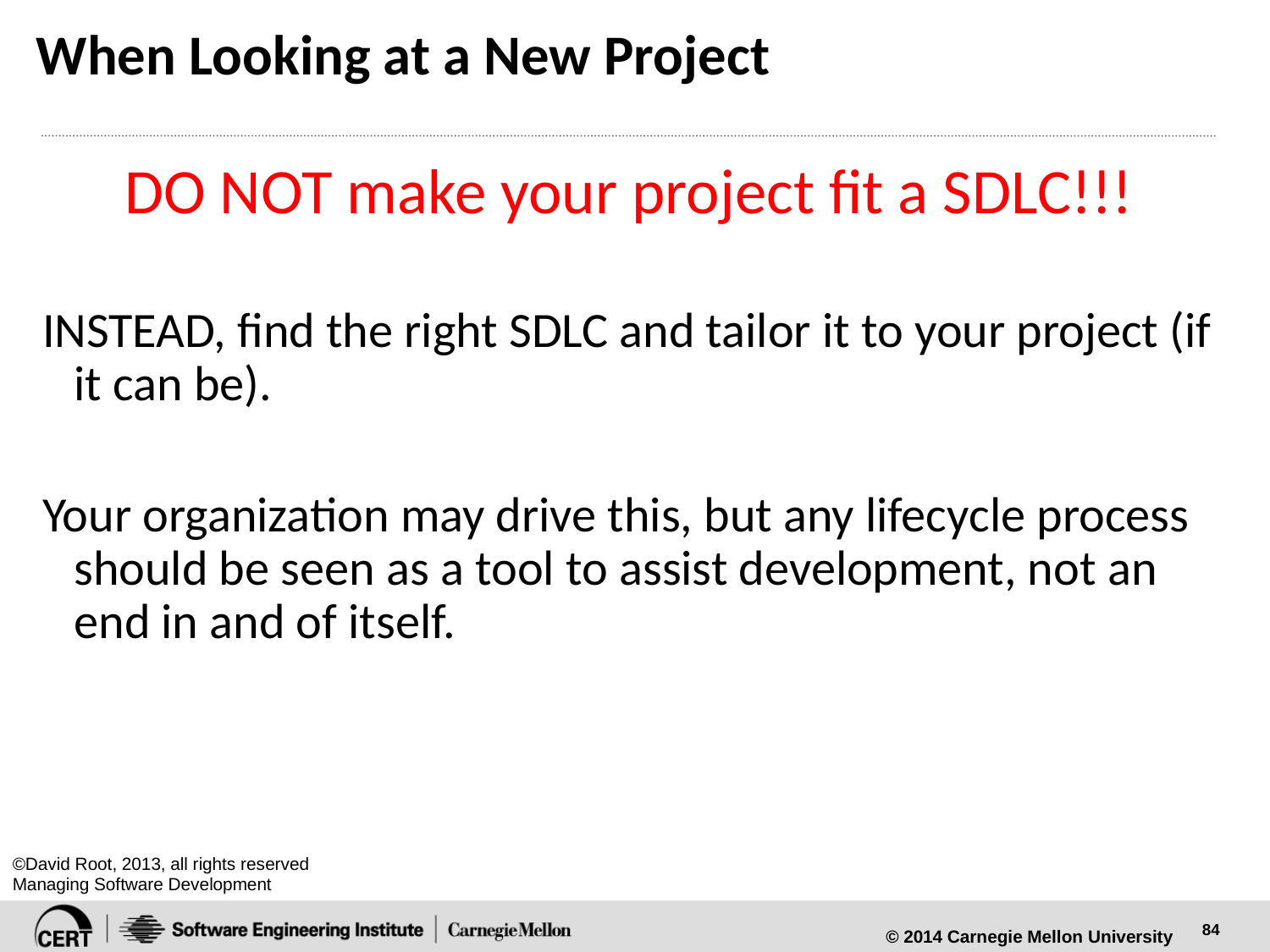

# When Looking at a New Project
DO NOT make your project fit a SDLC!!!

INSTEAD, find the right SDLC and tailor it to your project (if it can be).

Your organization may drive this, but any lifecycle process should be seen as a tool to assist development, not an end in and of itself.
©David Root, 2013, all rights reserved
Managing Software Development